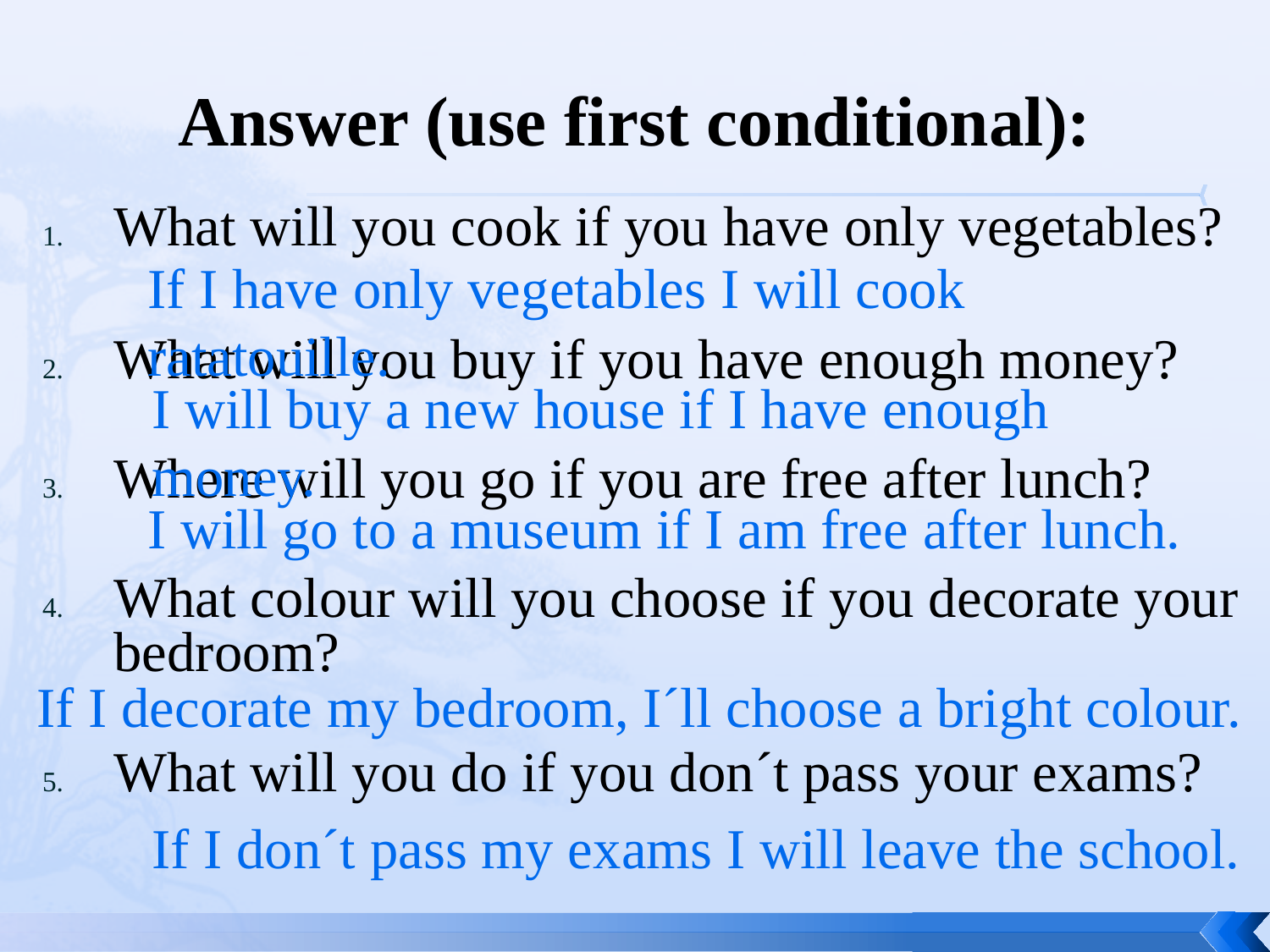

# Answer (use first conditional):
What will you cook if you have only vegetables?
What will you buy if you have enough money?
Where will you go if you are free after lunch?
What colour will you choose if you decorate your bedroom?
What will you do if you don´t pass your exams?
If I have only vegetables I will cook ratatouille.
I will buy a new house if I have enough money.
I will go to a museum if I am free after lunch.
If I decorate my bedroom, I´ll choose a bright colour.
If I don´t pass my exams I will leave the school.